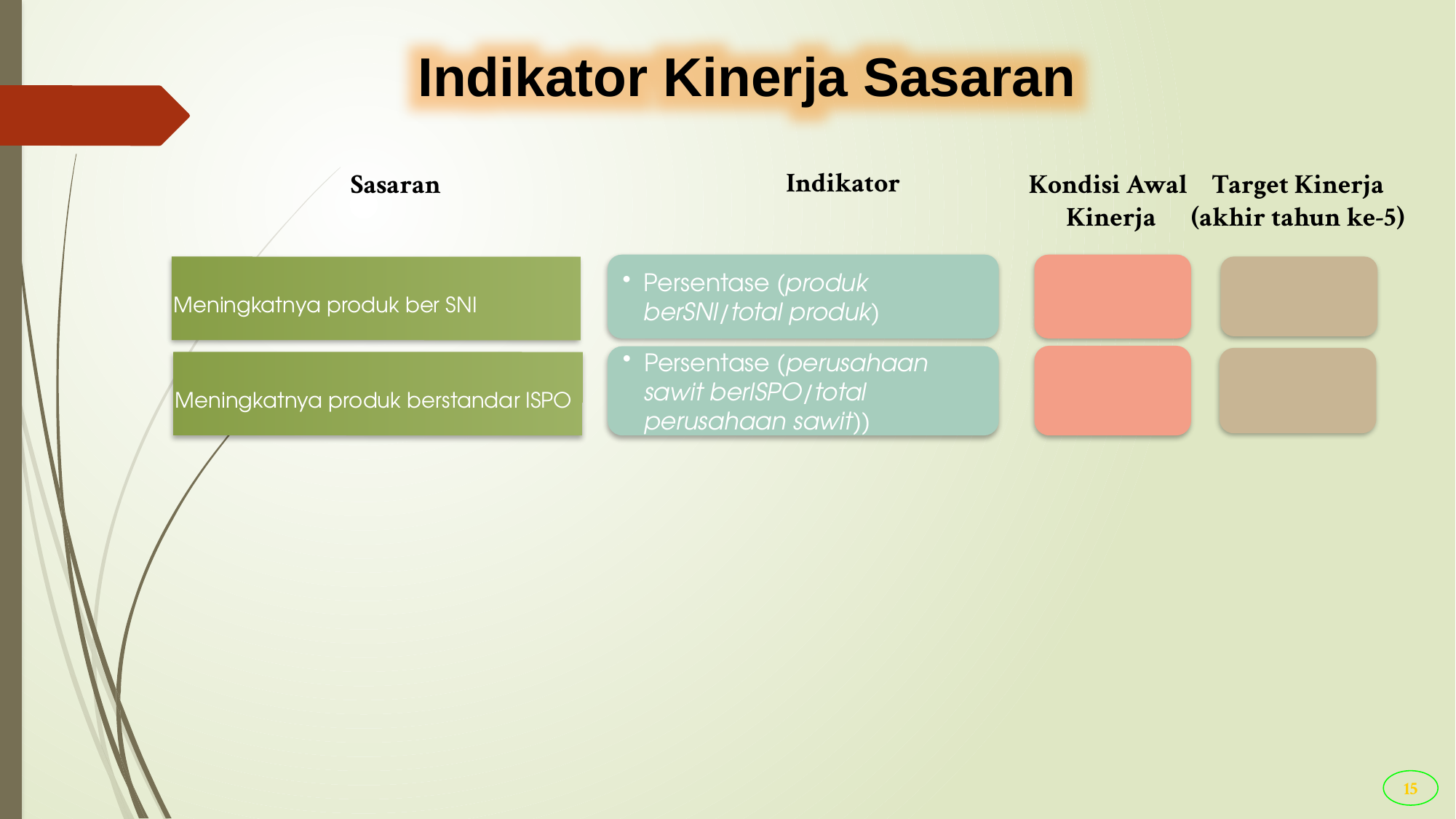

Indikator Kinerja Sasaran
Meningkatnya produk ber SNI
Indikator
Kondisi Awal
Kinerja
Sasaran
Target Kinerja
(akhir tahun ke-5)
Meningkatnya produk berstandar ISPO
Persentase (produk berSNI/total produk)

Persentase (perusahaan sawit berISPO/total perusahaan sawit))